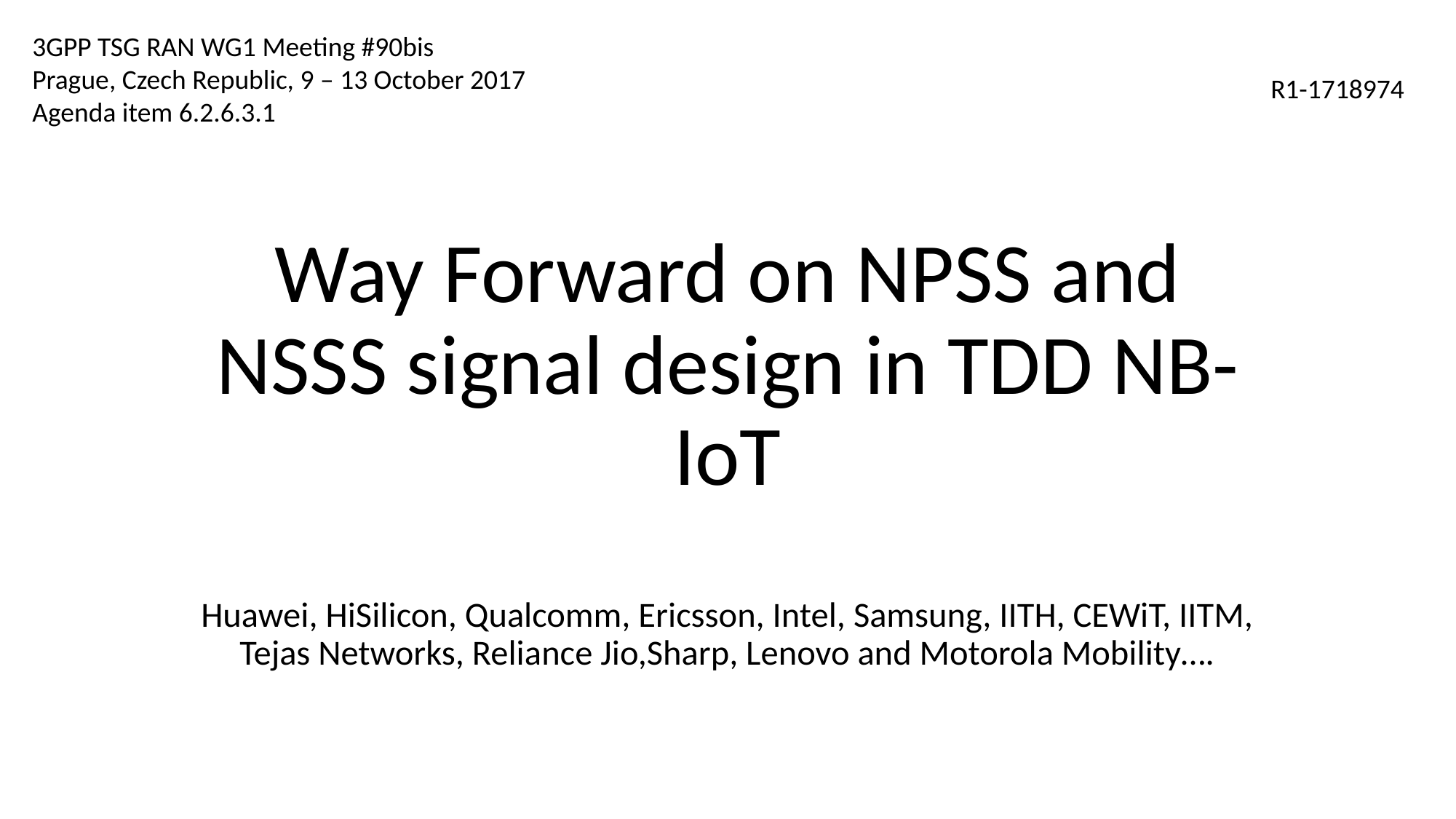

3GPP TSG RAN WG1 Meeting #90bis
Prague, Czech Republic, 9 – 13 October 2017
Agenda item 6.2.6.3.1
R1-1718974
# Way Forward on NPSS and NSSS signal design in TDD NB-IoT
Huawei, HiSilicon, Qualcomm, Ericsson, Intel, Samsung, IITH, CEWiT, IITM, Tejas Networks, Reliance Jio,Sharp, Lenovo and Motorola Mobility….